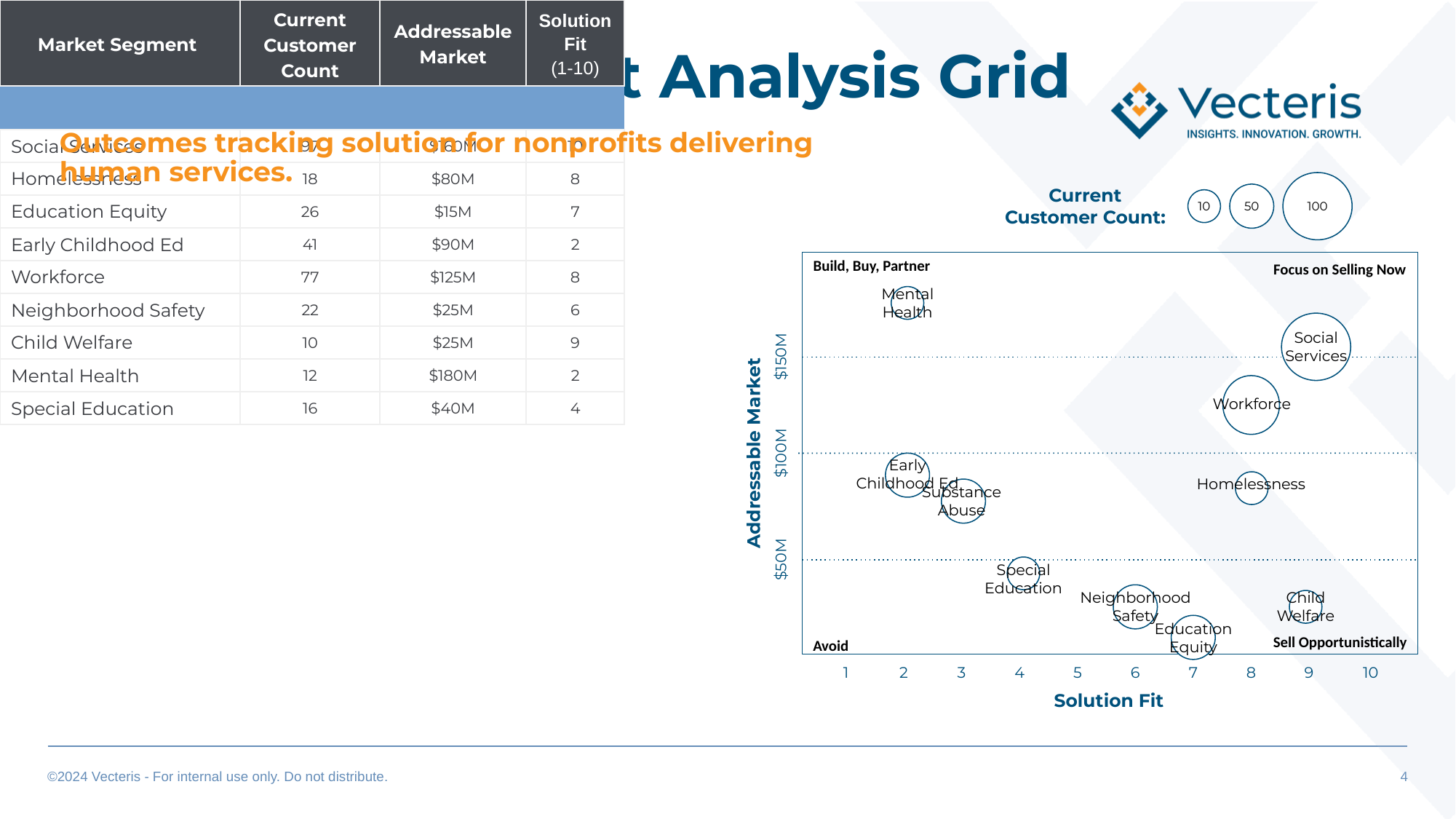

Example Segment Analysis Grid
Outcomes tracking solution for nonprofits delivering human services.
100
Current Customer Count:
50
10
Build, Buy, Partner
Focus on Selling Now
| Market Segment | Current Customer Count | Addressable Market | Solution Fit (1-10) |
| --- | --- | --- | --- |
|  |  |  |  |
| Social Services | 97 | $160M | 10 |
| Homelessness | 18 | $80M | 8 |
| Education Equity | 26 | $15M | 7 |
| Early Childhood Ed | 41 | $90M | 2 |
| Workforce | 77 | $125M | 8 |
| Neighborhood Safety | 22 | $25M | 6 |
| Child Welfare | 10 | $25M | 9 |
| Mental Health | 12 | $180M | 2 |
| Special Education | 16 | $40M | 4 |
| Substance Abuse | 33 | $70M | 3 |

Mental Health

Social Services
$150M

Workforce
Addressable Market
$100M
Early Childhood Ed

Homelessness
Substance Abuse

$50M
Special Education

Neighborhood Safety
Child Welfare

Education Equity

Sell Opportunistically
Avoid
1
2
3
4
5
6
7
8
9
10
 Solution Fit